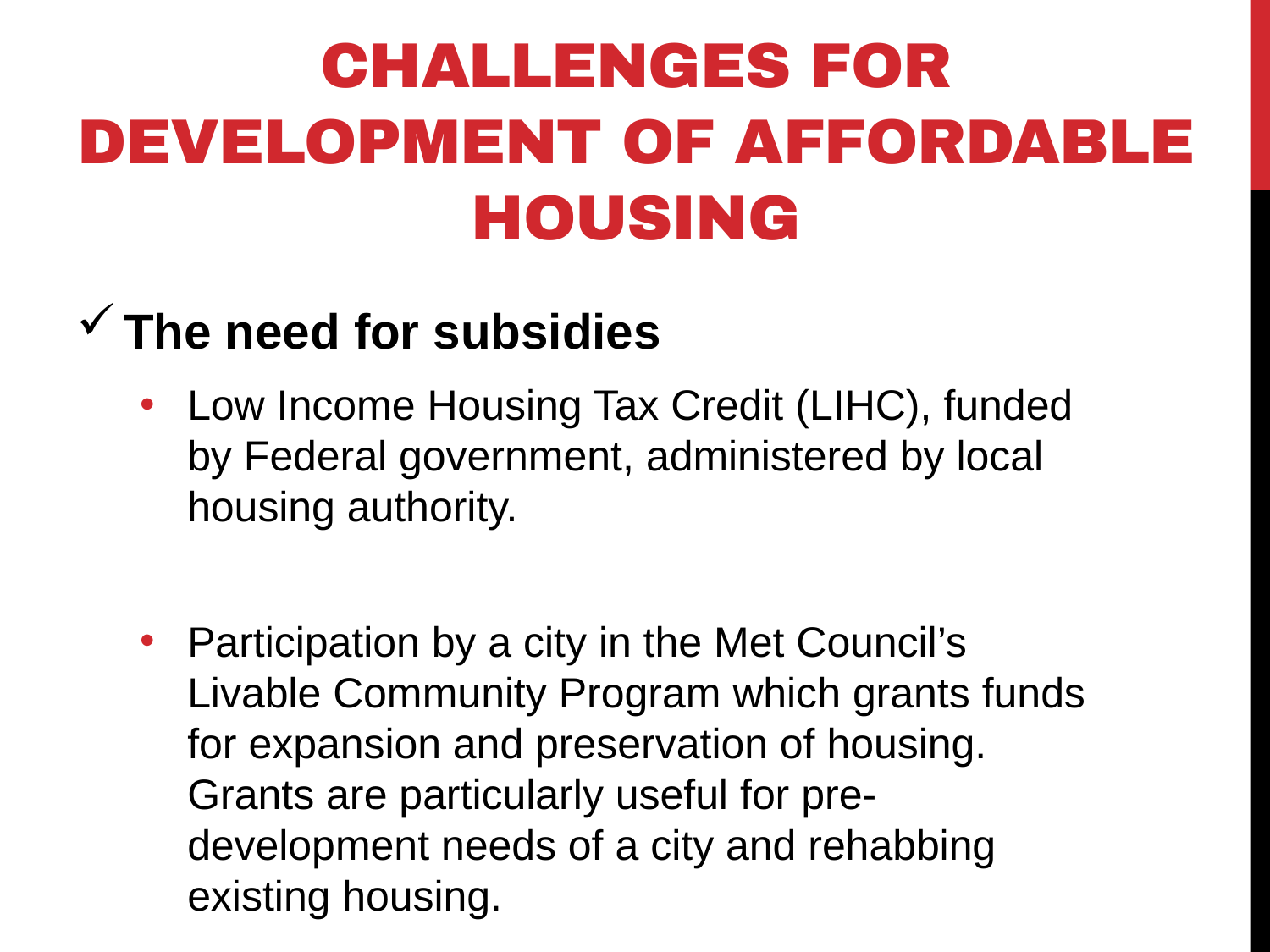

# Challenges for development of affordable housing
The need for subsidies
Low Income Housing Tax Credit (LIHC), funded by Federal government, administered by local housing authority.

Participation by a city in the Met Council’s Livable Community Program which grants funds for expansion and preservation of housing.   Grants are particularly useful for pre-development needs of a city and rehabbing existing housing.